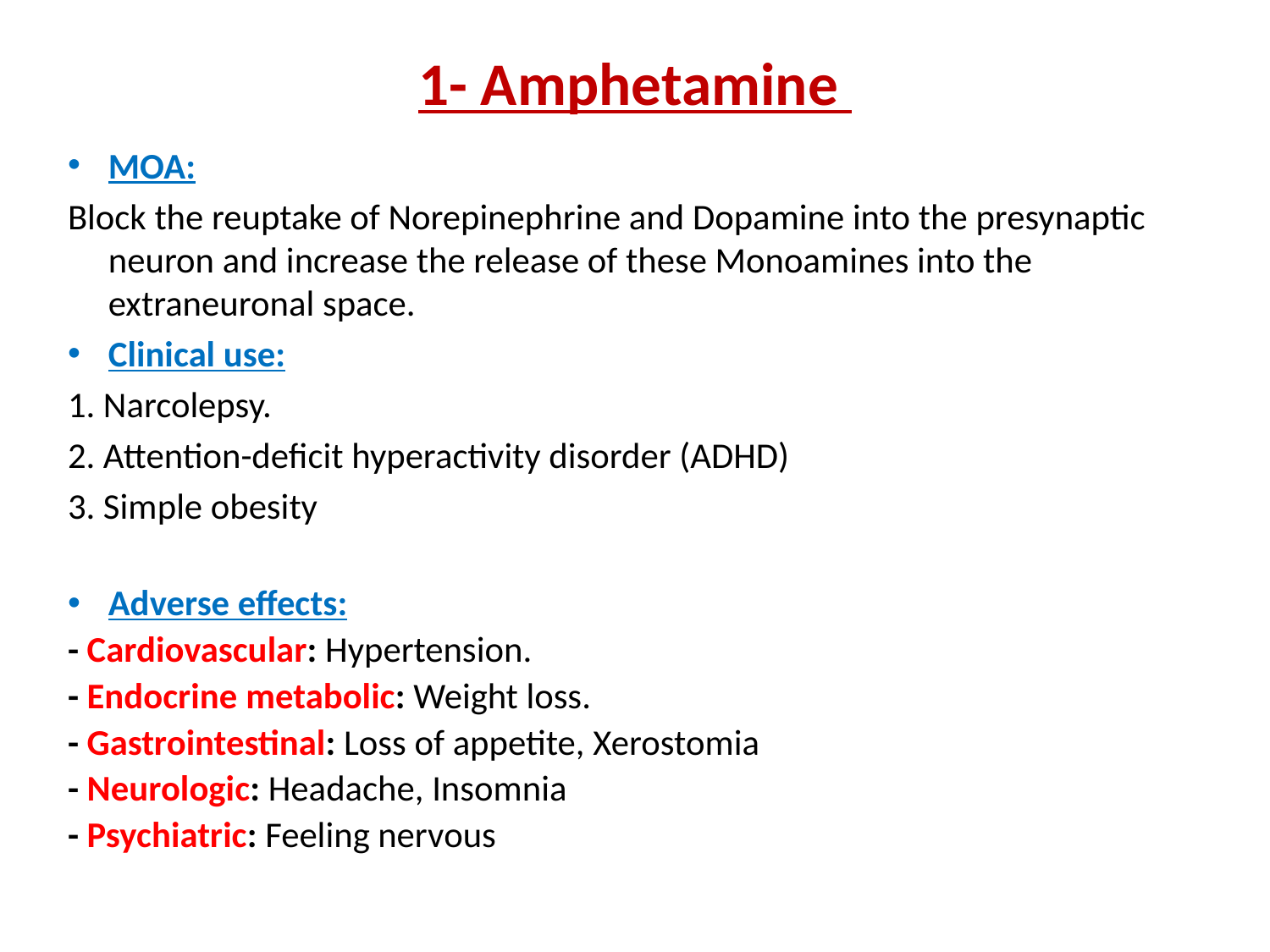

# 1- Amphetamine
MOA:
Block the reuptake of Norepinephrine and Dopamine into the presynaptic neuron and increase the release of these Monoamines into the extraneuronal space.
Clinical use:
1. Narcolepsy.
2. Attention-deficit hyperactivity disorder (ADHD)
3. Simple obesity

Adverse effects:
- Cardiovascular: Hypertension.
- Endocrine metabolic: Weight loss.
- Gastrointestinal: Loss of appetite, Xerostomia
- Neurologic: Headache, Insomnia
- Psychiatric: Feeling nervous